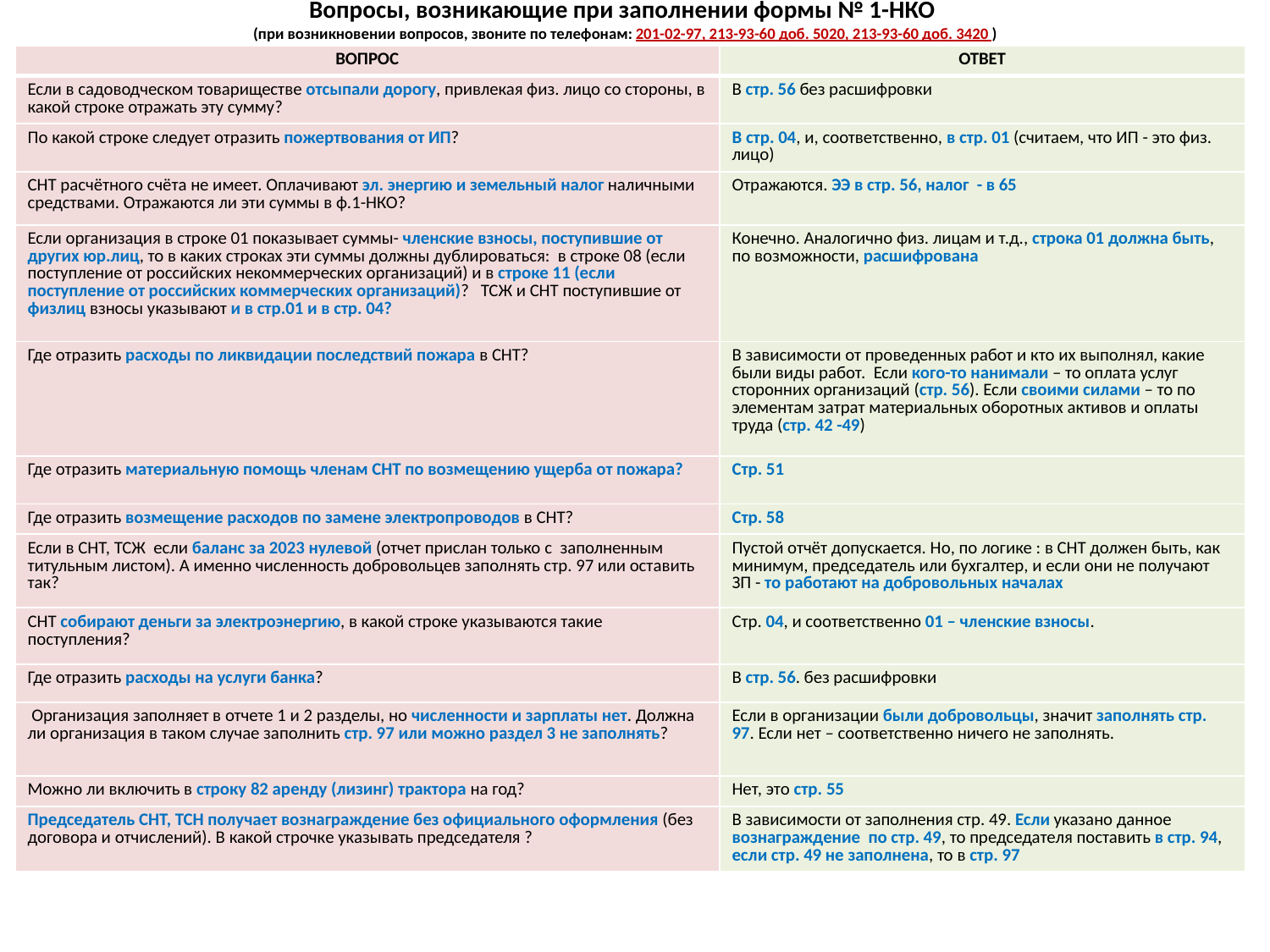

Вопросы, возникающие при заполнении формы № 1-НКО
(при возникновении вопросов, звоните по телефонам: 201-02-97, 213-93-60 доб. 5020, 213-93-60 доб. 3420 )
| ВОПРОС | ОТВЕТ |
| --- | --- |
| Если в садоводческом товариществе отсыпали дорогу, привлекая физ. лицо со стороны, в какой строке отражать эту сумму? | В стр. 56 без расшифровки |
| По какой строке следует отразить пожертвования от ИП? | В стр. 04, и, соответственно, в стр. 01 (считаем, что ИП - это физ. лицо) |
| СНТ расчётного счёта не имеет. Оплачивают эл. энергию и земельный налог наличными средствами. Отражаются ли эти суммы в ф.1-НКО? | Отражаются. ЭЭ в стр. 56, налог - в 65 |
| Если организация в строке 01 показывает суммы- членские взносы, поступившие от других юр.лиц, то в каких строках эти суммы должны дублироваться: в строке 08 (если поступление от российских некоммерческих организаций) и в строке 11 (если поступление от российских коммерческих организаций)? ТСЖ и СНТ поступившие от физлиц взносы указывают и в стр.01 и в стр. 04? | Конечно. Аналогично физ. лицам и т.д., строка 01 должна быть, по возможности, расшифрована |
| Где отразить расходы по ликвидации последствий пожара в СНТ? | В зависимости от проведенных работ и кто их выполнял, какие были виды работ. Если кого-то нанимали – то оплата услуг сторонних организаций (стр. 56). Если своими силами – то по элементам затрат материальных оборотных активов и оплаты труда (стр. 42 -49) |
| Где отразить материальную помощь членам СНТ по возмещению ущерба от пожара? | Стр. 51 |
| Где отразить возмещение расходов по замене электропроводов в СНТ? | Стр. 58 |
| Если в СНТ, ТСЖ если баланс за 2023 нулевой (отчет прислан только с  заполненным титульным листом). А именно численность добровольцев заполнять стр. 97 или оставить так? | Пустой отчёт допускается. Но, по логике : в СНТ должен быть, как минимум, председатель или бухгалтер, и если они не получают ЗП - то работают на добровольных началах |
| СНТ собирают деньги за электроэнергию, в какой строке указываются такие поступления? | Стр. 04, и соответственно 01 – членские взносы. |
| Где отразить расходы на услуги банка? | В стр. 56. без расшифровки |
| Организация заполняет в отчете 1 и 2 разделы, но численности и зарплаты нет. Должна ли организация в таком случае заполнить стр. 97 или можно раздел 3 не заполнять? | Если в организации были добровольцы, значит заполнять стр. 97. Если нет – соответственно ничего не заполнять. |
| Можно ли включить в строку 82 аренду (лизинг) трактора на год? | Нет, это стр. 55 |
| Председатель СНТ, ТСН получает вознаграждение без официального оформления (без договора и отчислений). В какой строчке указывать председателя ? | В зависимости от заполнения стр. 49. Если указано данное вознаграждение по стр. 49, то председателя поставить в стр. 94, если стр. 49 не заполнена, то в стр. 97 |